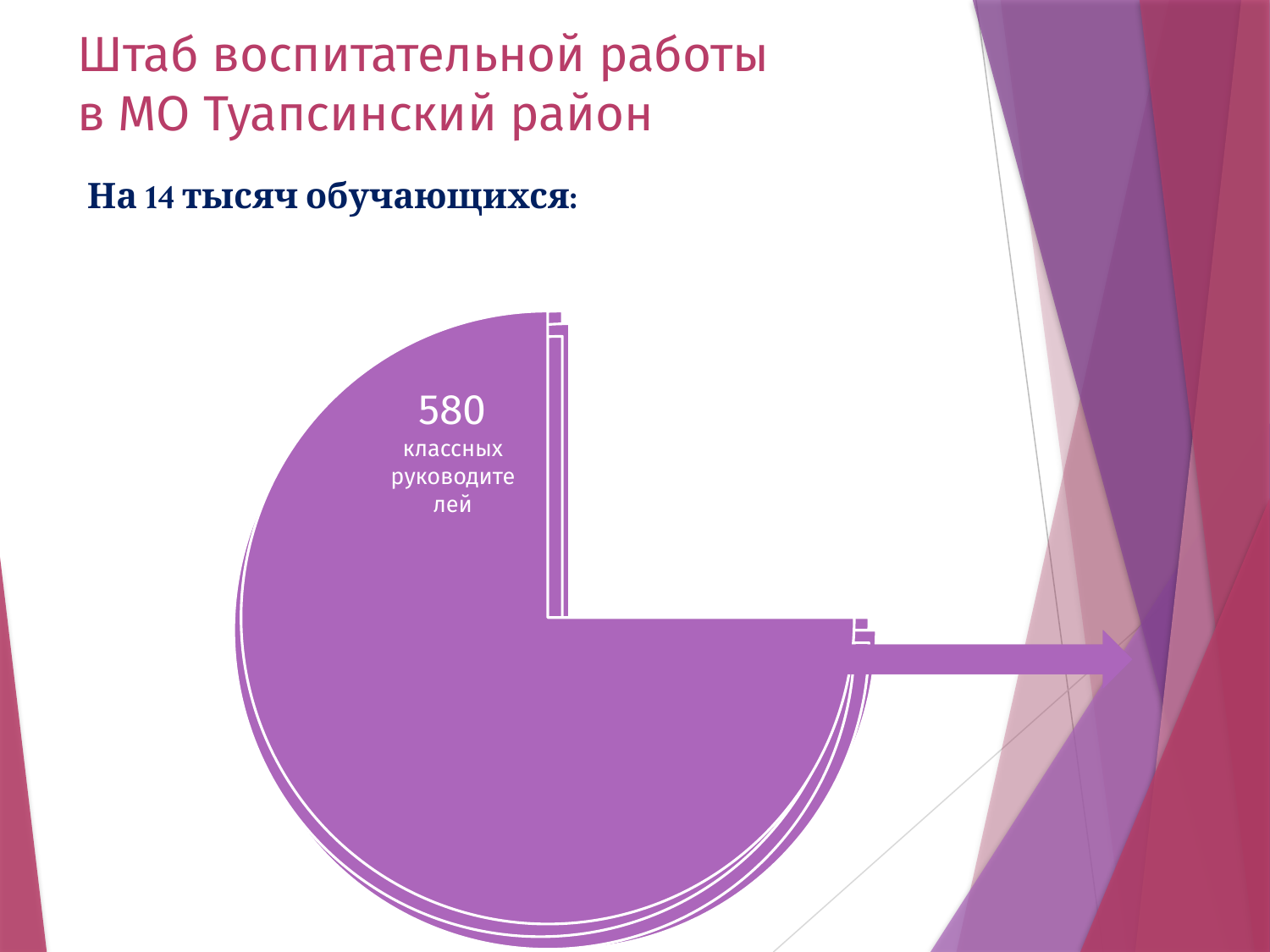

# Штаб воспитательной работы в МО Туапсинский район
На 14 тысяч обучающихся:
35 заместителей директоров по ВР
21 школьный психолог
33 руководителя спорт. клубов
580 классных руководителей